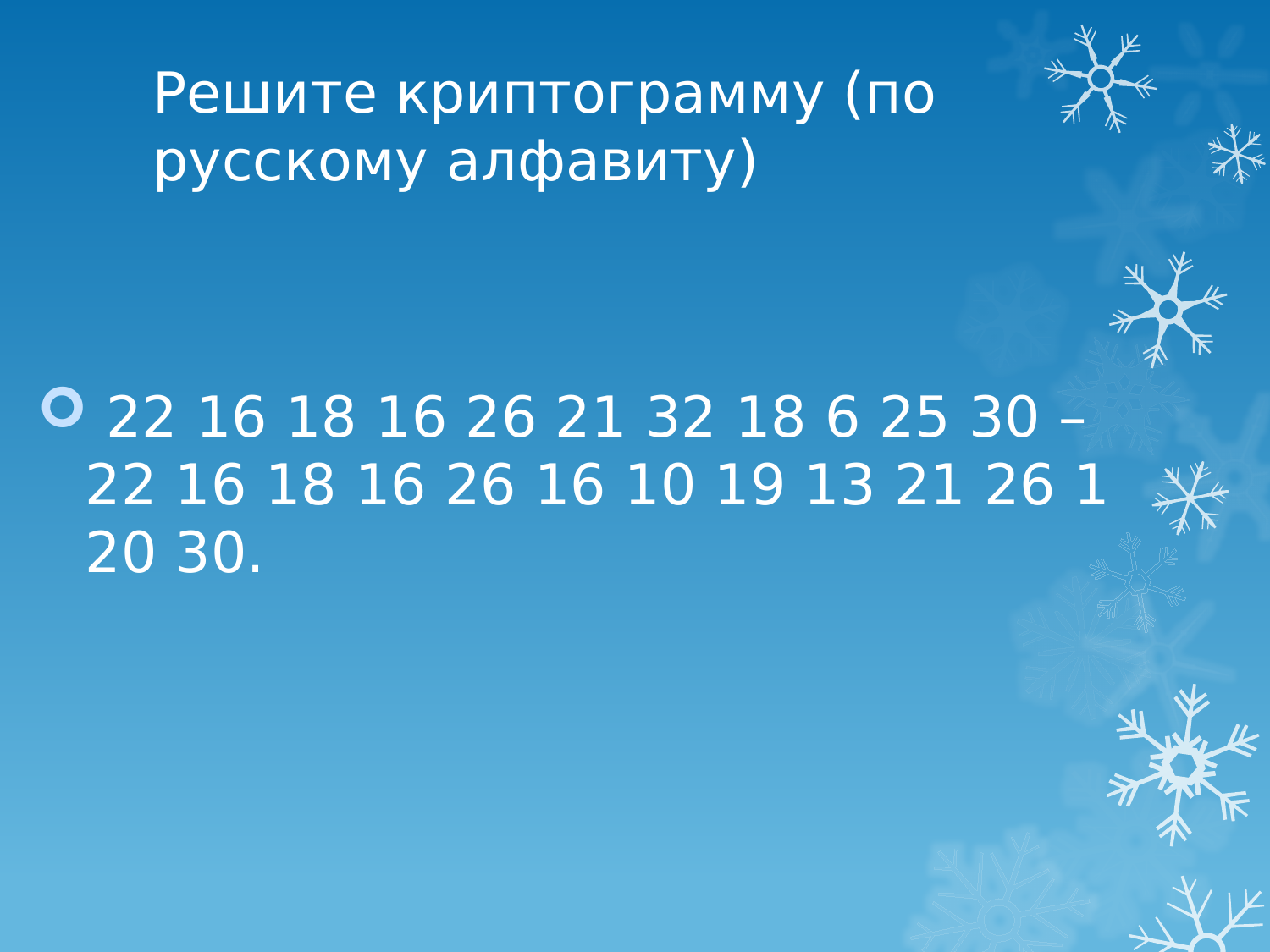

# Решите криптограмму (по русскому алфавиту)
 22 16 18 16 26 21 32 18 6 25 30 – 22 16 18 16 26 16 10 19 13 21 26 1 20 30.